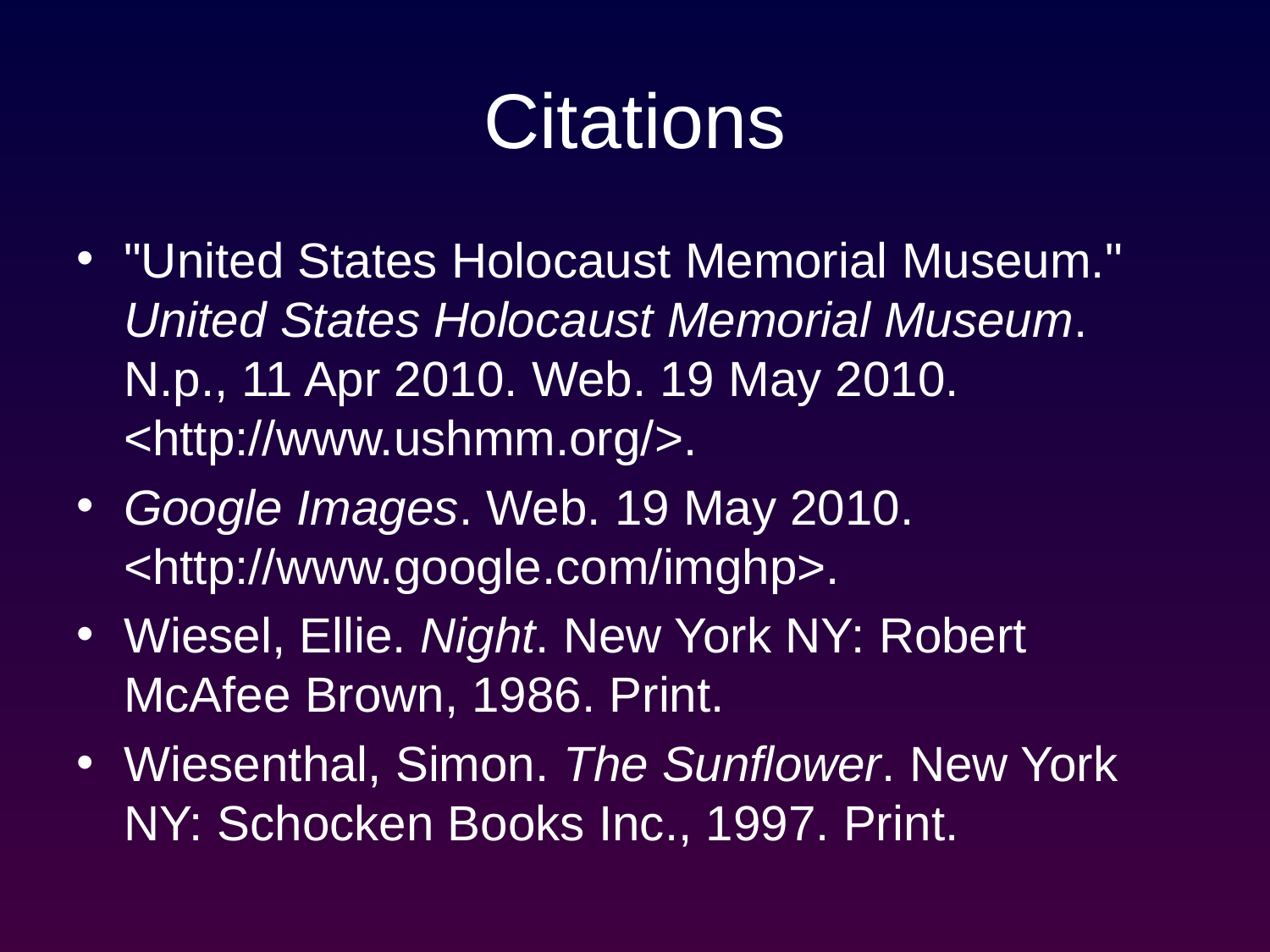

# Citations
"United States Holocaust Memorial Museum." United States Holocaust Memorial Museum. N.p., 11 Apr 2010. Web. 19 May 2010. <http://www.ushmm.org/>.
Google Images. Web. 19 May 2010. <http://www.google.com/imghp>.
Wiesel, Ellie. Night. New York NY: Robert McAfee Brown, 1986. Print.
Wiesenthal, Simon. The Sunflower. New York NY: Schocken Books Inc., 1997. Print.